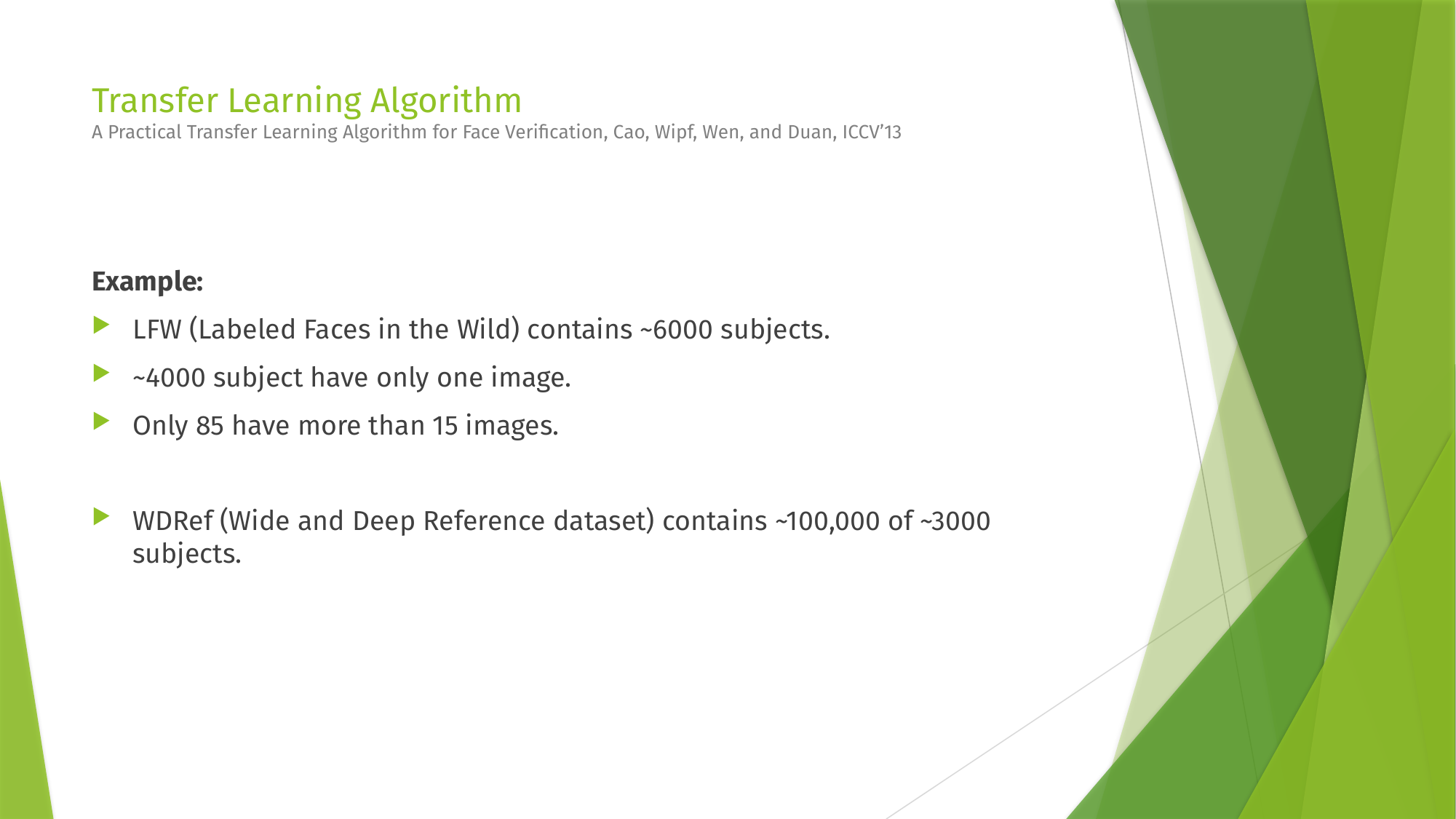

# Transfer Learning Algorithm A Practical Transfer Learning Algorithm for Face Verification, Cao, Wipf, Wen, and Duan, ICCV’13
Example:
LFW (Labeled Faces in the Wild) contains ~6000 subjects.
~4000 subject have only one image.
Only 85 have more than 15 images.

WDRef (Wide and Deep Reference dataset) contains ~100,000 of ~3000 subjects.